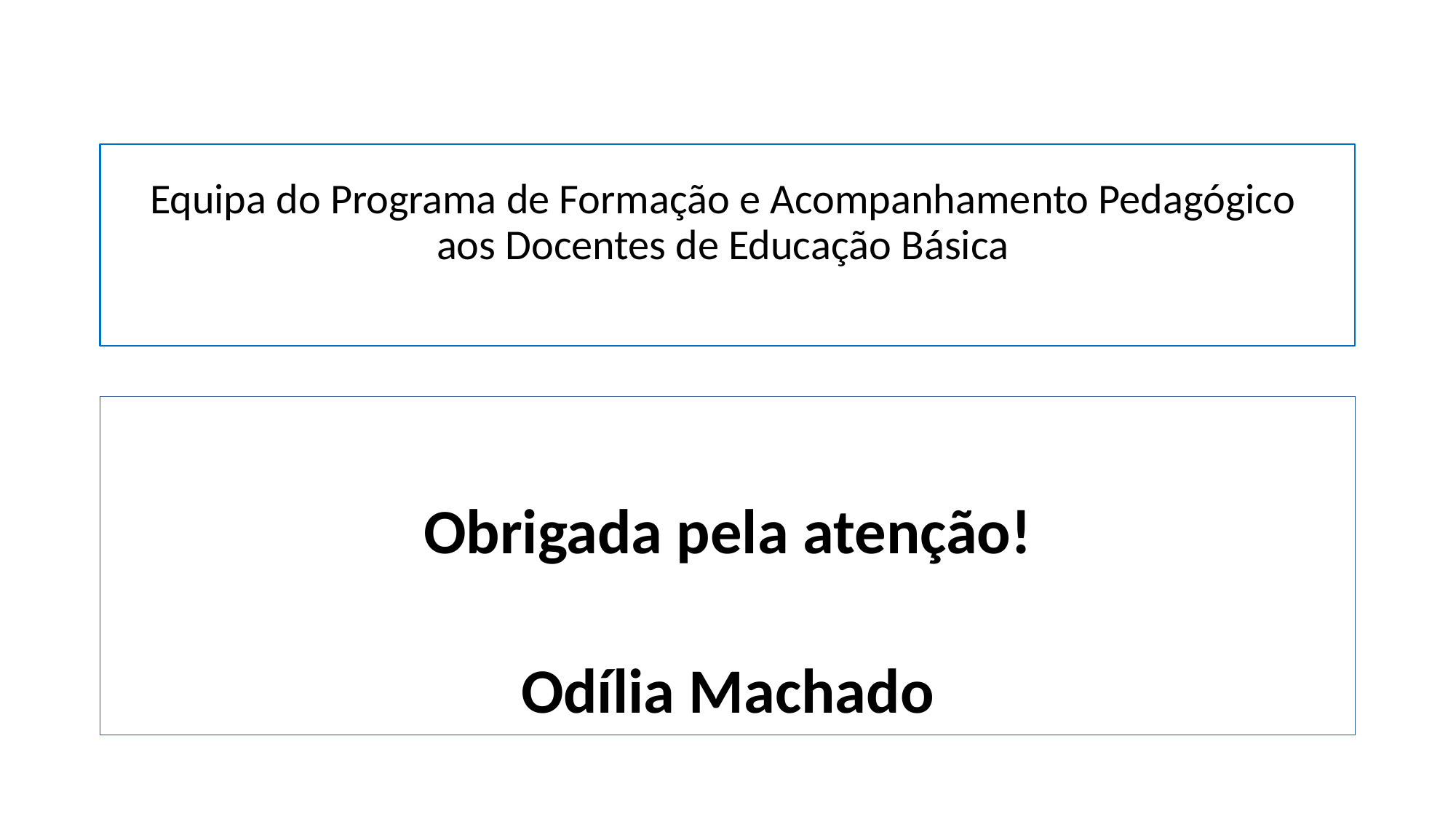

# Equipa do Programa de Formação e Acompanhamento Pedagógico aos Docentes de Educação Básica

Obrigada pela atenção!

Odília Machado